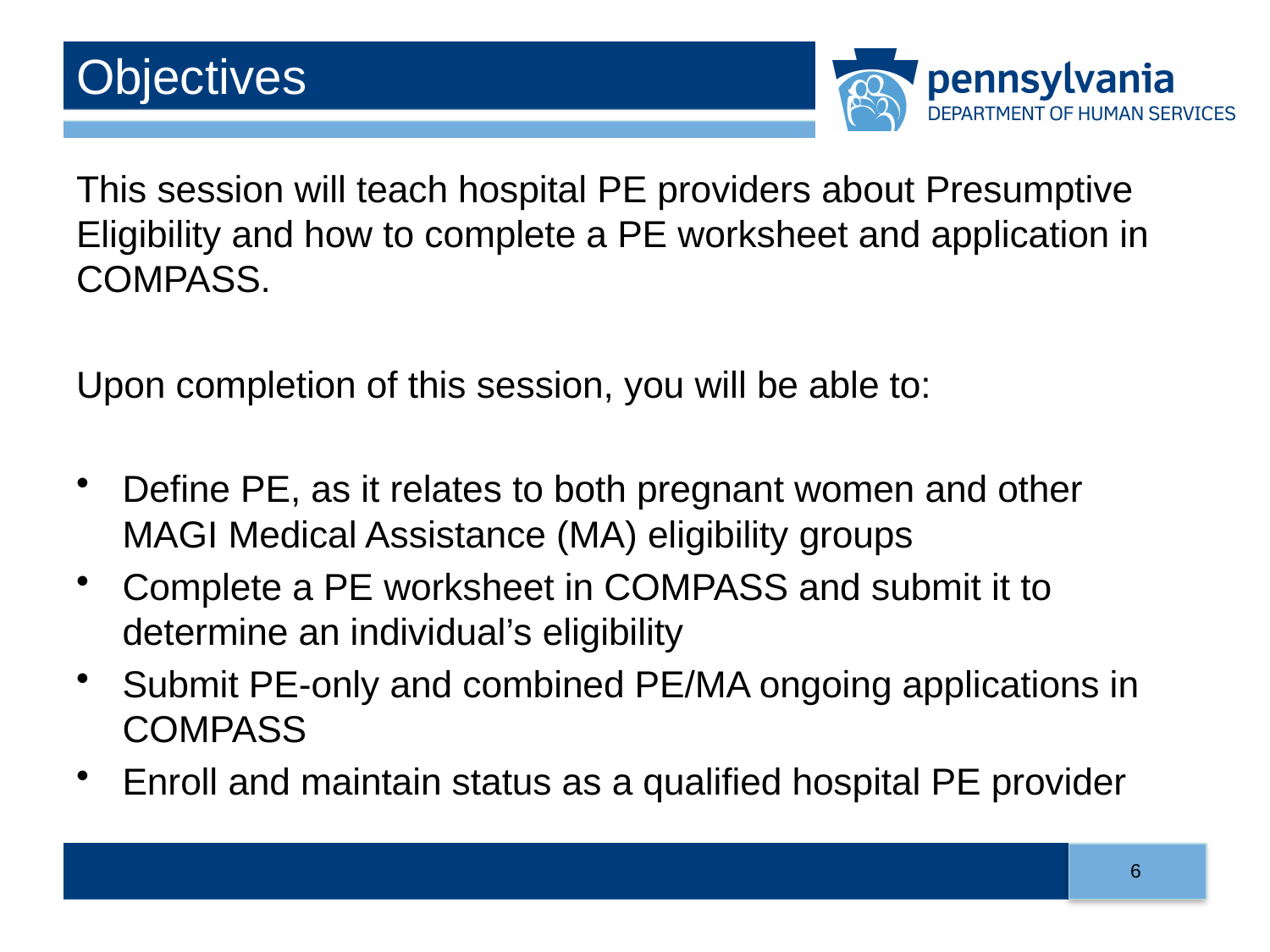

# Objectives
This session will teach hospital PE providers about Presumptive Eligibility and how to complete a PE worksheet and application in COMPASS.

Upon completion of this session, you will be able to:

Define PE, as it relates to both pregnant women and other MAGI Medical Assistance (MA) eligibility groups
Complete a PE worksheet in COMPASS and submit it to determine an individual’s eligibility
Submit PE-only and combined PE/MA ongoing applications in COMPASS
Enroll and maintain status as a qualified hospital PE provider
6